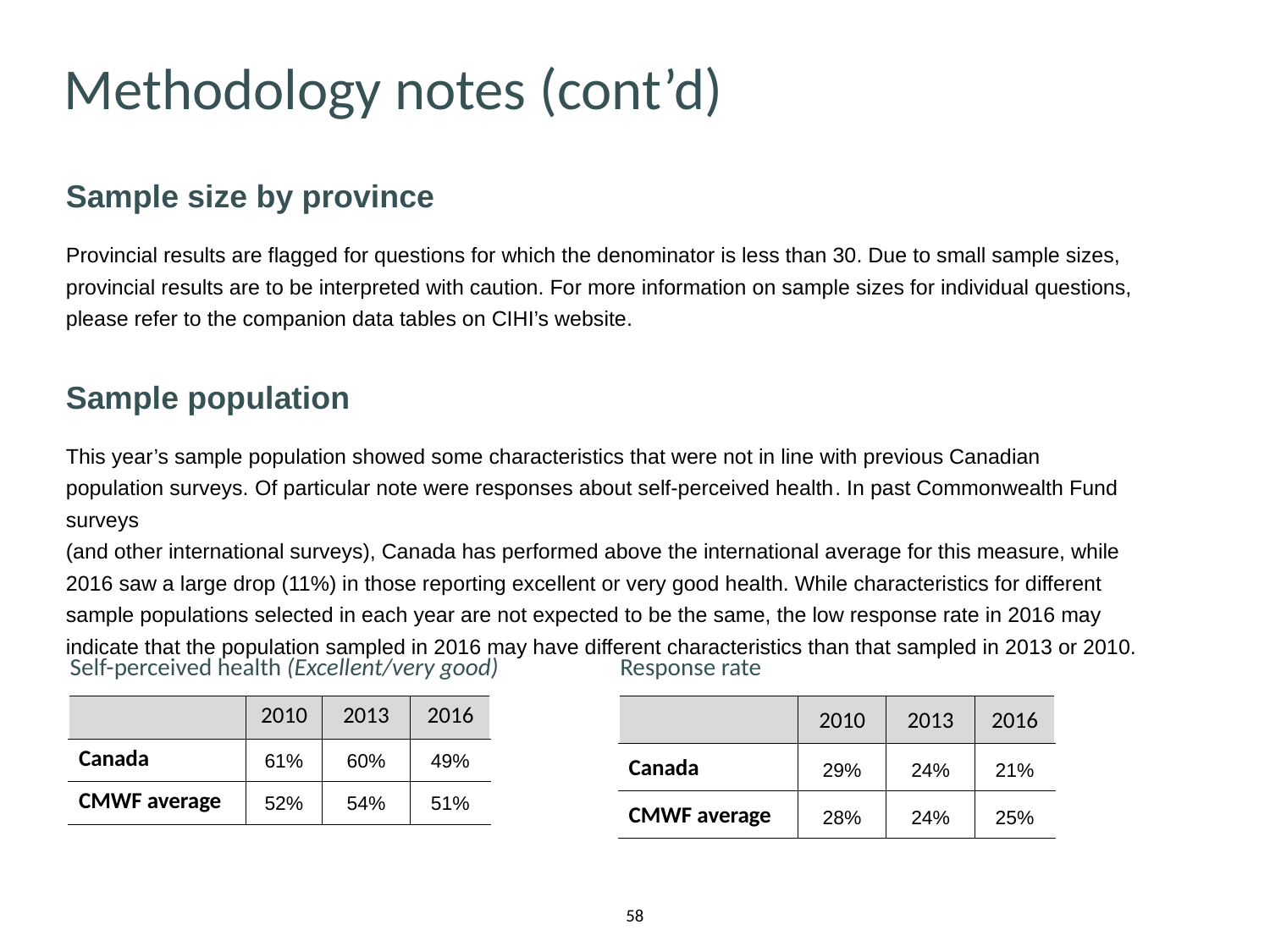

# Methodology notes (cont’d)
Sample size by province
Provincial results are flagged for questions for which the denominator is less than 30. Due to small sample sizes, provincial results are to be interpreted with caution. For more information on sample sizes for individual questions, please refer to the companion data tables on CIHI’s website.
Sample population
This year’s sample population showed some characteristics that were not in line with previous Canadian population surveys. Of particular note were responses about self-perceived health. In past Commonwealth Fund surveys
(and other international surveys), Canada has performed above the international average for this measure, while 2016 saw a large drop (11%) in those reporting excellent or very good health. While characteristics for different sample populations selected in each year are not expected to be the same, the low response rate in 2016 may indicate that the population sampled in 2016 may have different characteristics than that sampled in 2013 or 2010.
Self-perceived health (Excellent/very good)
Response rate
|  | 2010 | 2013 | 2016 |
| --- | --- | --- | --- |
| Canada | 61% | 60% | 49% |
| CMWF average | 52% | 54% | 51% |
|  | 2010 | 2013 | 2016 |
| --- | --- | --- | --- |
| Canada | 29% | 24% | 21% |
| CMWF average | 28% | 24% | 25% |